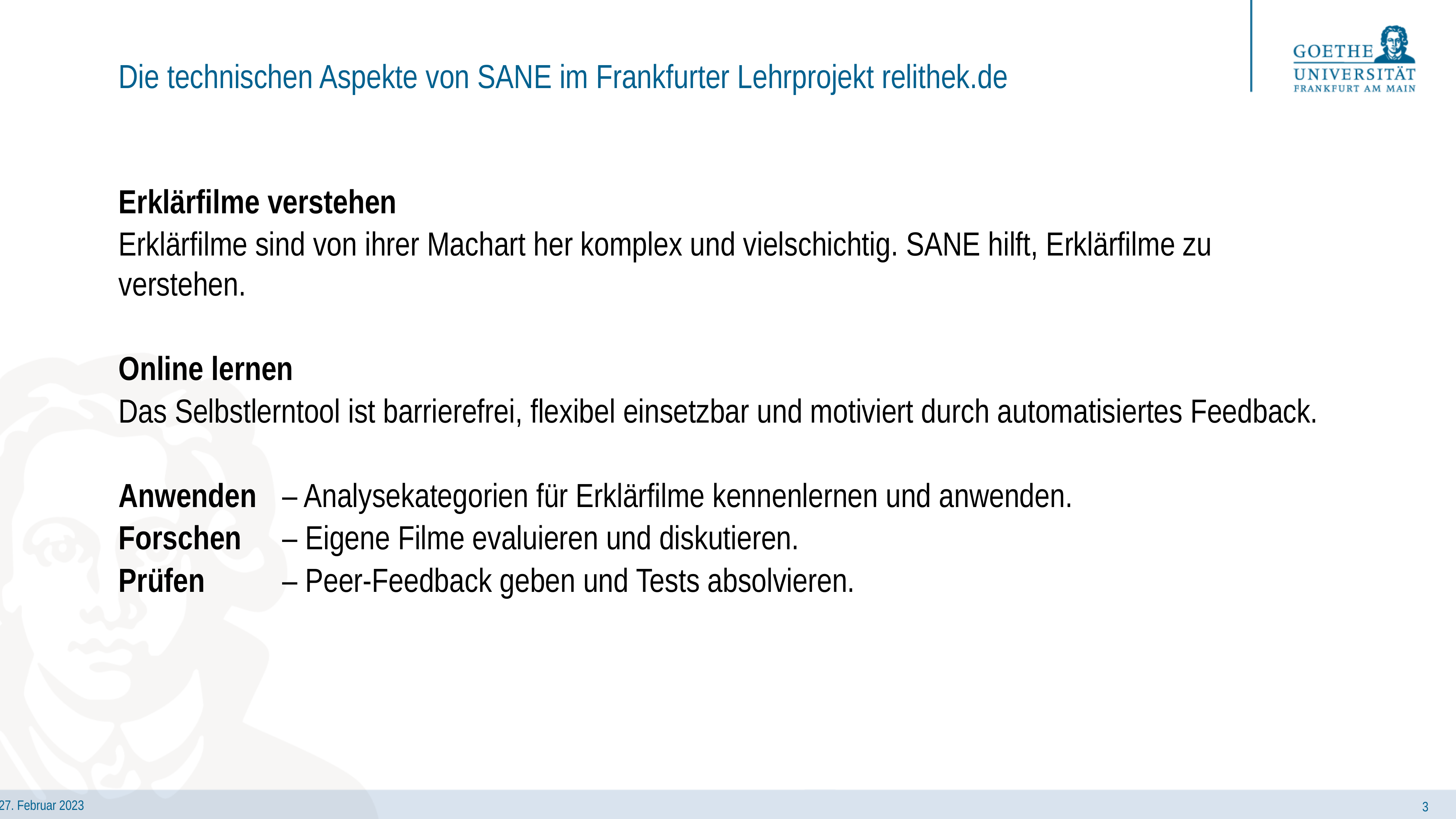

# Die technischen Aspekte von SANE im Frankfurter Lehrprojekt relithek.de
Erklärfilme verstehen
Erklärfilme sind von ihrer Machart her komplex und vielschichtig. SANE hilft, Erklärfilme zu verstehen.

Online lernen
Das Selbstlerntool ist barrierefrei, flexibel einsetzbar und motiviert durch automatisiertes Feedback.

Anwenden 	– Analysekategorien für Erklärfilme kennenlernen und anwenden.
Forschen 	– Eigene Filme evaluieren und diskutieren.
Prüfen 		– Peer-Feedback geben und Tests absolvieren.

3